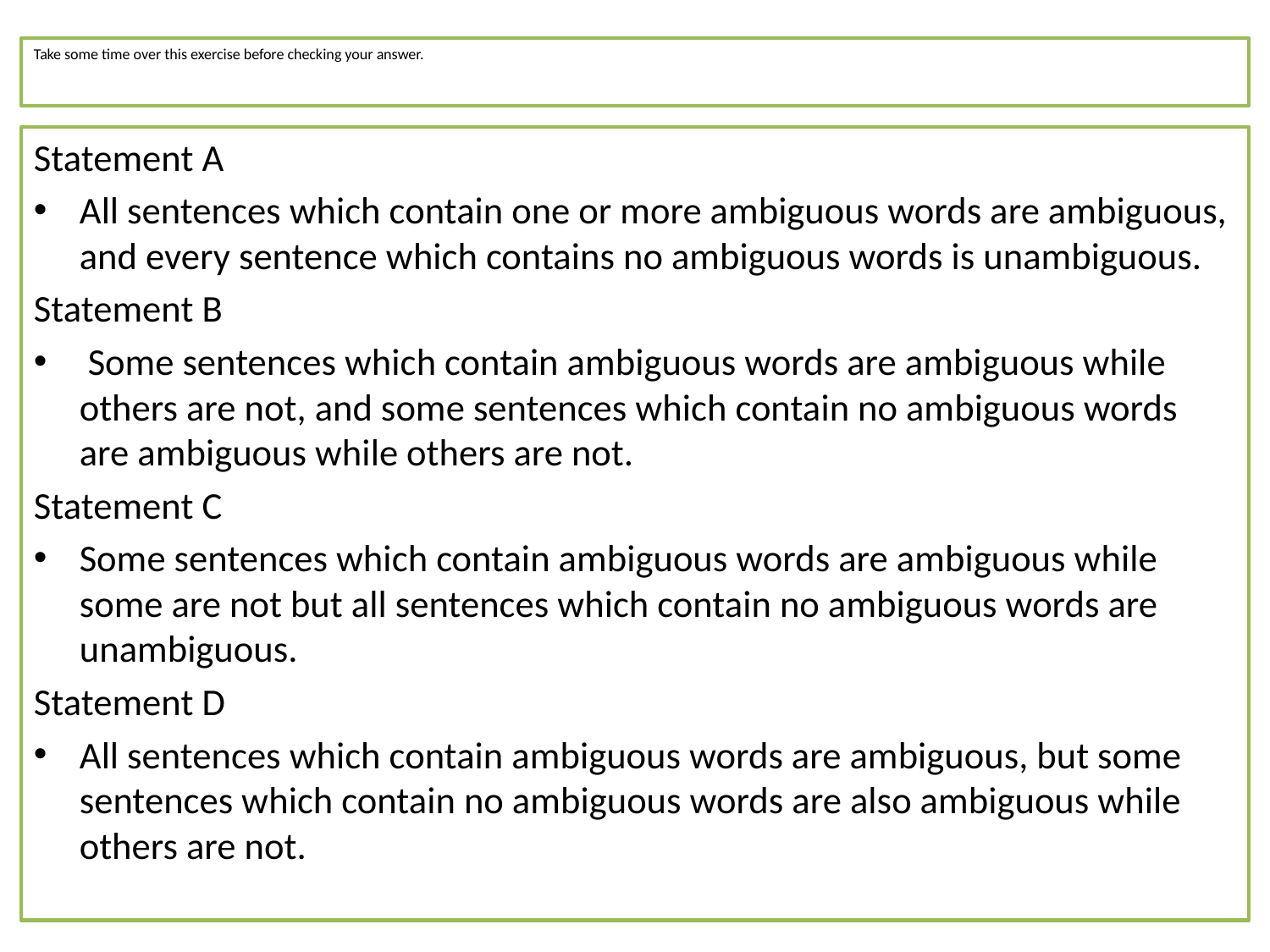

# Take some time over this exercise before checking your answer.
Statement A
All sentences which contain one or more ambiguous words are ambiguous, and every sentence which contains no ambiguous words is unambiguous.
Statement B
 Some sentences which contain ambiguous words are ambiguous while
others are not, and some sentences which contain no ambiguous words
are ambiguous while others are not.
Statement C
Some sentences which contain ambiguous words are ambiguous while
some are not but all sentences which contain no ambiguous words are
unambiguous.
Statement D
All sentences which contain ambiguous words are ambiguous, but some
sentences which contain no ambiguous words are also ambiguous while
others are not.